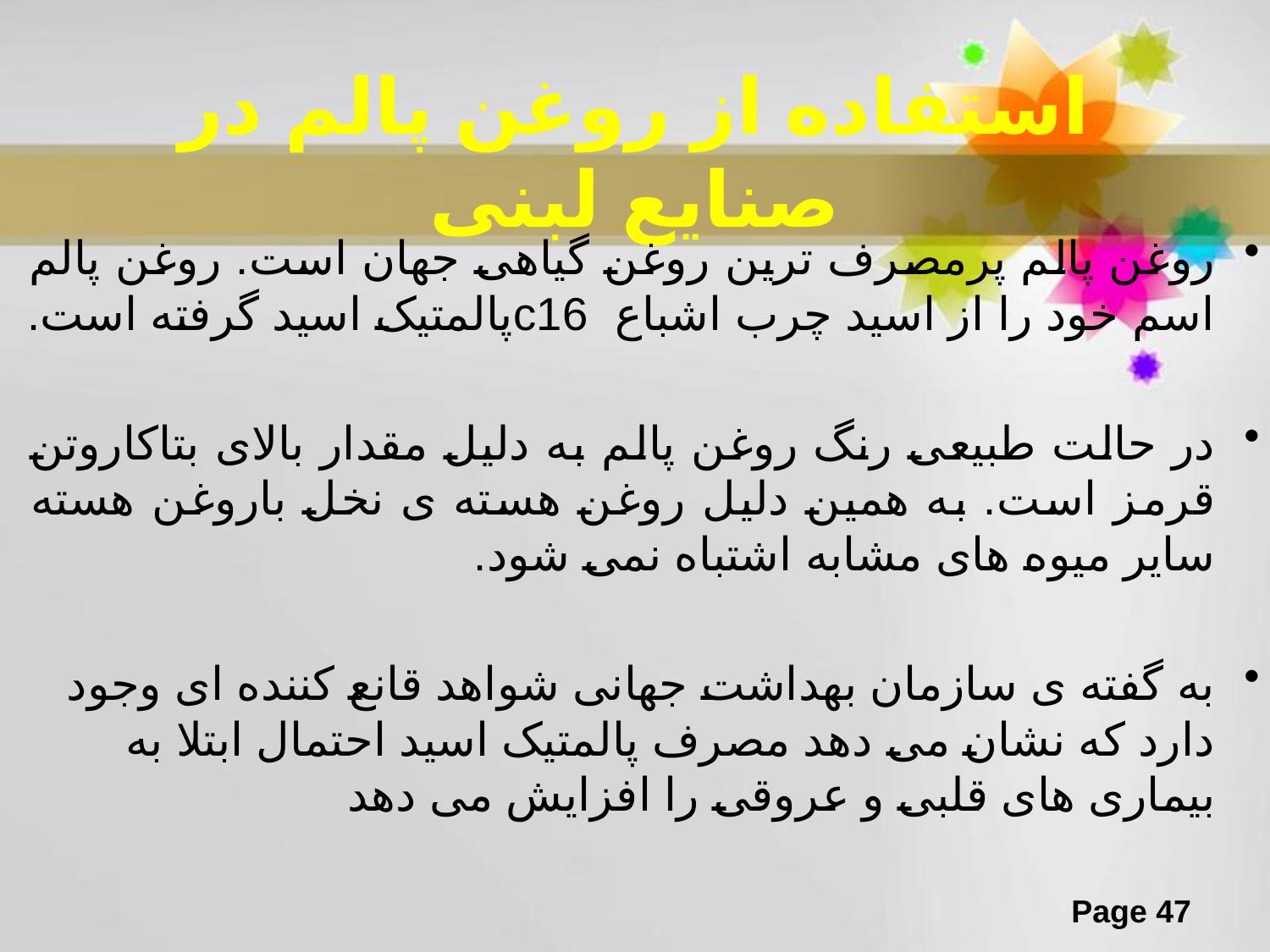

# استفاده از روغن پالم در صنایع لبنی
روغن پالم پرمصرف ترین روغن گیاهی جهان است. روغن پالم اسم خود را از اسید چرب اشباع  c16پالمتیک اسید گرفته است.

در حالت طبیعی رنگ روغن پالم به دلیل مقدار بالای بتاکاروتن قرمز است. به همین دلیل روغن هسته ی نخل باروغن هسته سایر میوه های مشابه اشتباه نمی شود.

به گفته ی سازمان بهداشت جهانی شواهد قانع کننده ای وجود دارد که نشان می دهد مصرف پالمتیک اسید احتمال ابتلا به بیماری های قلبی و عروقی را افزایش می دهد